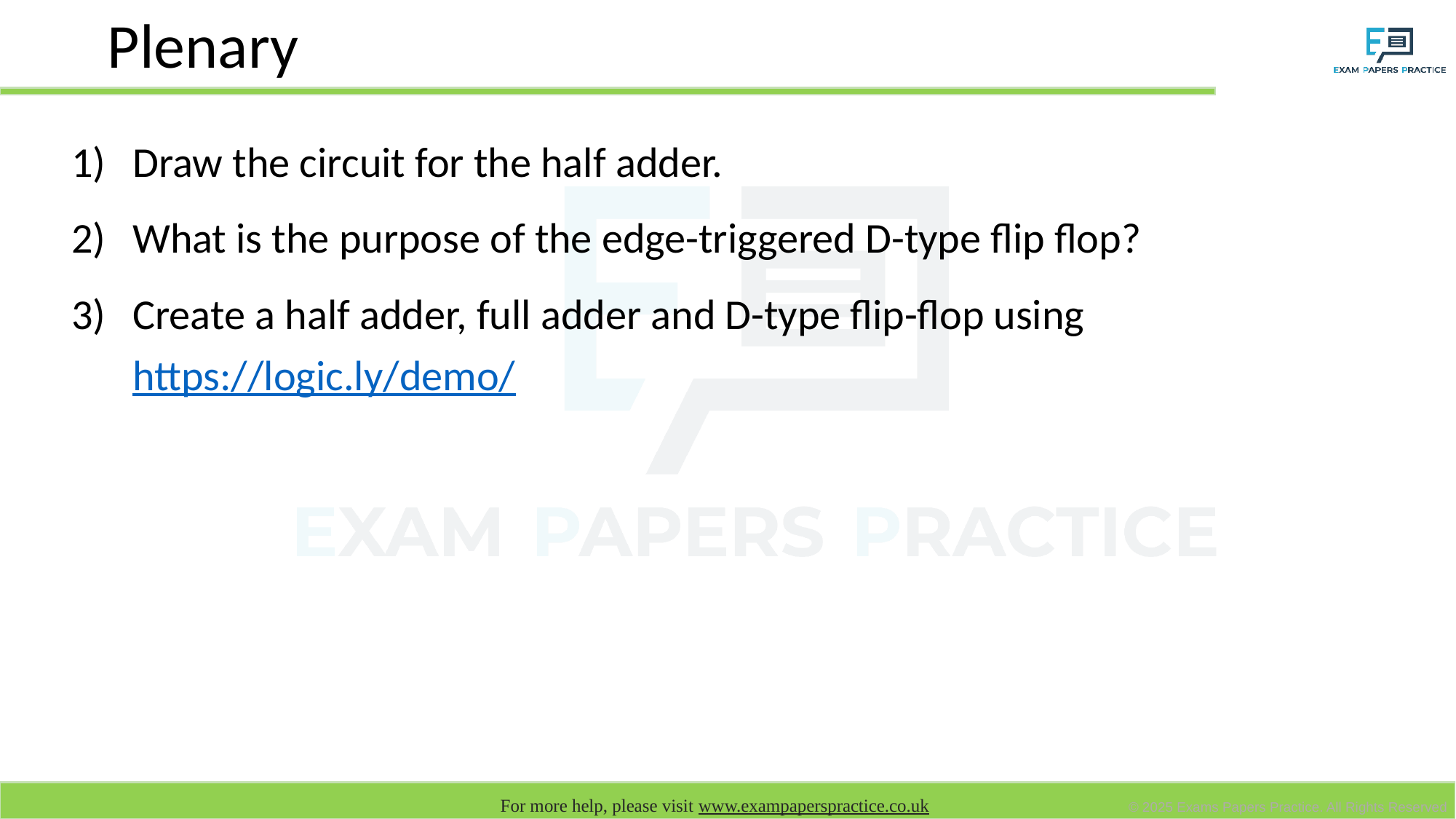

# Plenary
Draw the circuit for the half adder.
What is the purpose of the edge-triggered D-type flip flop?
Create a half adder, full adder and D-type flip-flop using https://logic.ly/demo/